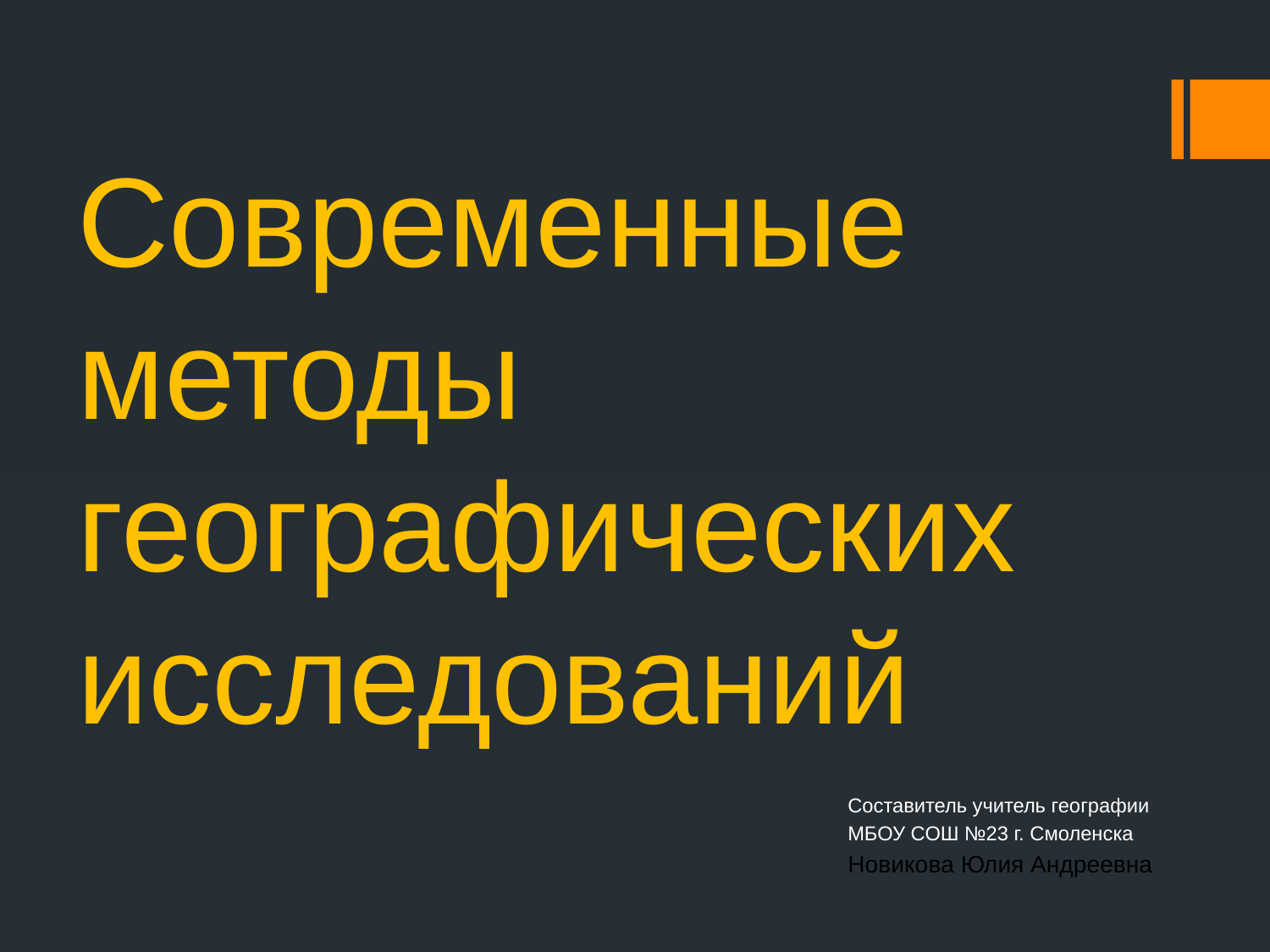

# Современные методы географических исследований
Составитель учитель географии
МБОУ СОШ №23 г. Смоленска
Новикова Юлия Андреевна